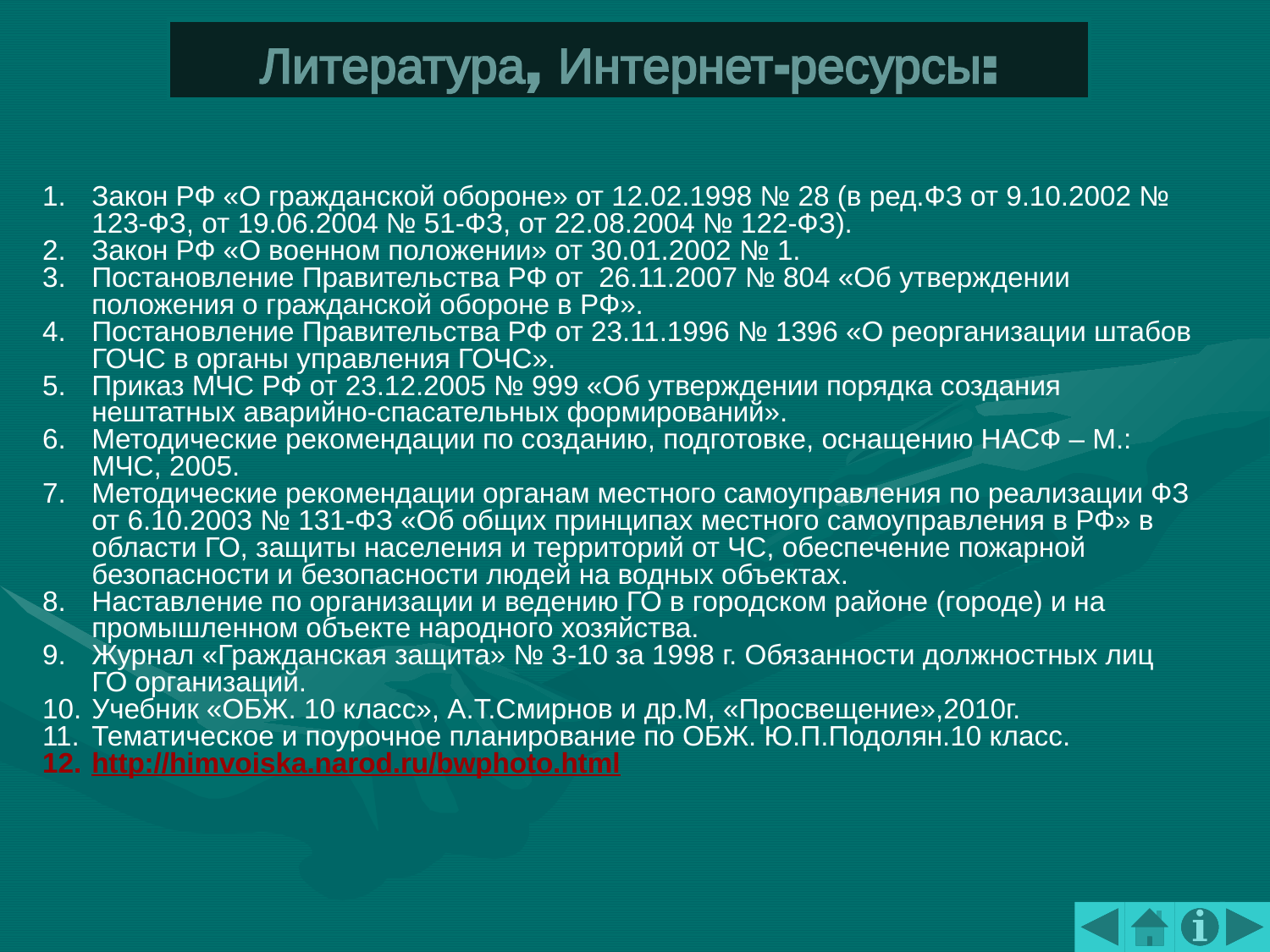

# Литература, Интернет-ресурсы:
Закон РФ «О гражданской обороне» от 12.02.1998 № 28 (в ред.ФЗ от 9.10.2002 № 123-ФЗ, от 19.06.2004 № 51-ФЗ, от 22.08.2004 № 122-ФЗ).
Закон РФ «О военном положении» от 30.01.2002 № 1.
Постановление Правительства РФ от  26.11.2007 № 804 «Об утверждении положения о гражданской обороне в РФ».
Постановление Правительства РФ от 23.11.1996 № 1396 «О реорганизации штабов ГОЧС в органы управления ГОЧС».
Приказ МЧС РФ от 23.12.2005 № 999 «Об утверждении порядка создания нештатных аварийно-спасательных формирований».
Методические рекомендации по созданию, подготовке, оснащению НАСФ – М.: МЧС, 2005.
Методические рекомендации органам местного самоуправления по реализации ФЗ от 6.10.2003 № 131-ФЗ «Об общих принципах местного самоуправления в РФ» в области ГО, защиты населения и территорий от ЧС, обеспечение пожарной безопасности и безопасности людей на водных объектах.
Наставление по организации и ведению ГО в городском районе (городе) и на промышленном объекте народного хозяйства.
Журнал «Гражданская защита» № 3-10 за 1998 г. Обязанности должностных лиц ГО организаций.
Учебник «ОБЖ. 10 класс», А.Т.Смирнов и др.М, «Просвещение»,2010г.
Тематическое и поурочное планирование по ОБЖ. Ю.П.Подолян.10 класс.
http://himvoiska.narod.ru/bwphoto.html